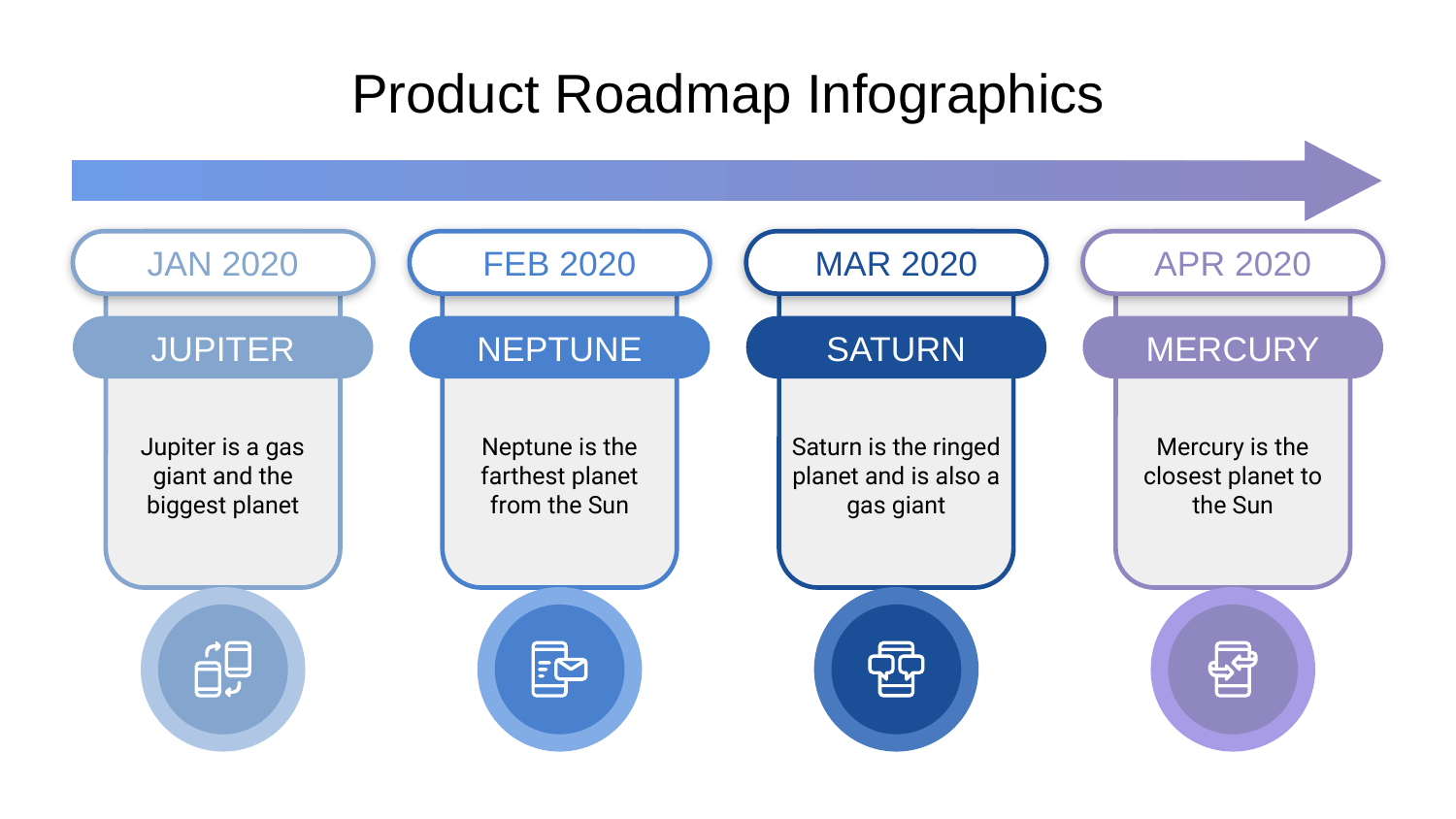

# Product Roadmap Infographics

JAN 2020
FEB 2020
MAR 2020
APR 2020

Jupiter is a gas giant and the biggest planet

Neptune is the farthest planet from the Sun

Saturn is the ringed planet and is also a gas giant

Mercury is the closest planet to the Sun
JUPITER
NEPTUNE
SATURN
MERCURY